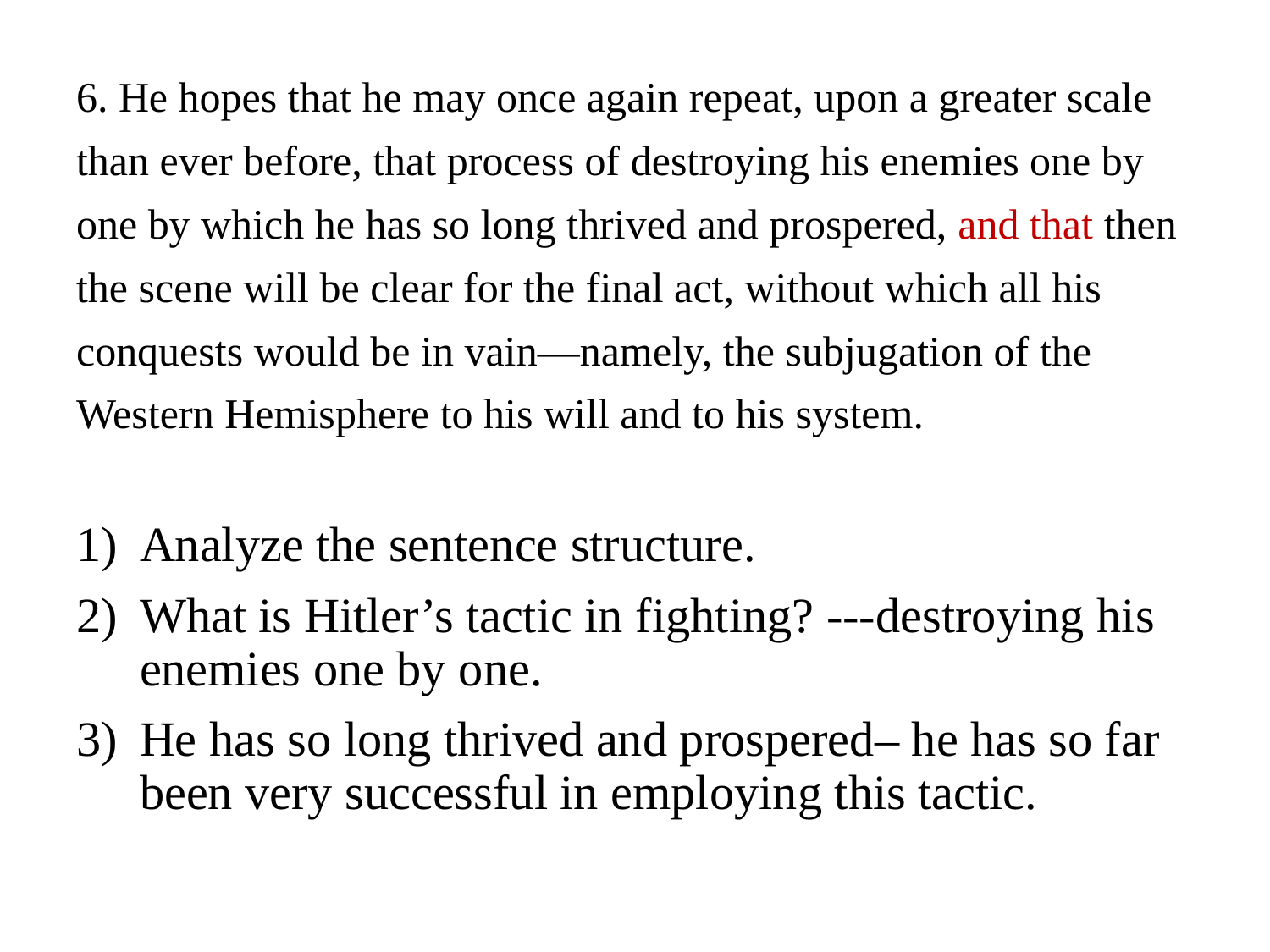

6. He hopes that he may once again repeat, upon a greater scale
than ever before, that process of destroying his enemies one by
one by which he has so long thrived and prospered, and that then
the scene will be clear for the final act, without which all his
conquests would be in vain—namely, the subjugation of the
Western Hemisphere to his will and to his system.

Analyze the sentence structure.
What is Hitler’s tactic in fighting? ---destroying his enemies one by one.
He has so long thrived and prospered– he has so far been very successful in employing this tactic.